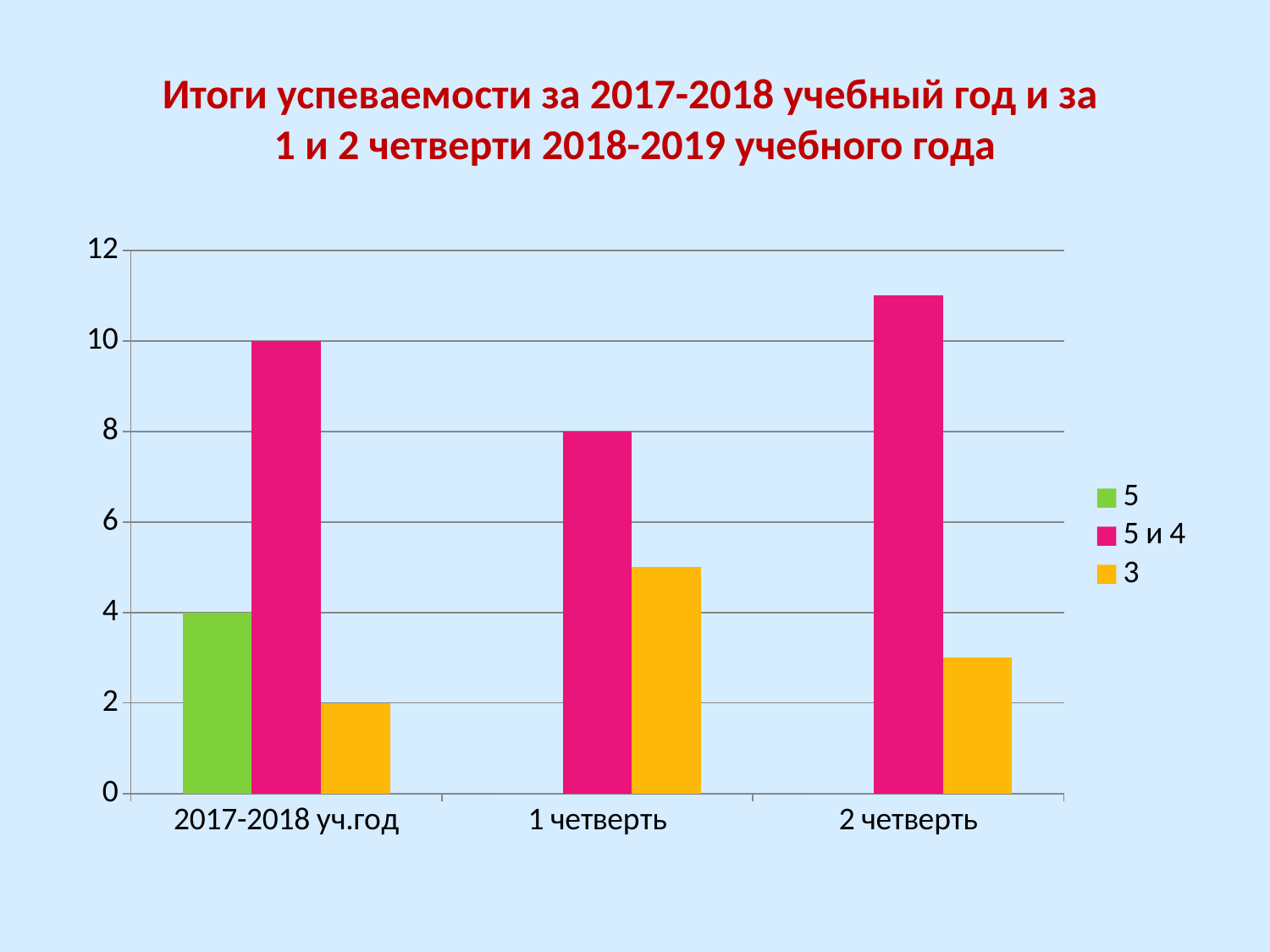

# Итоги успеваемости за 2017-2018 учебный год и за 1 и 2 четверти 2018-2019 учебного года

### Chart

| Category | 5 | 5 и 4 | 3 |
|---|---|---|---|
| 2017-2018 уч.год | 4.0 | 10.0 | 2.0 |
| 1 четверть | 0.0 | 8.0 | 5.0 |
| 2 четверть | 0.0 | 11.0 | 3.0 |